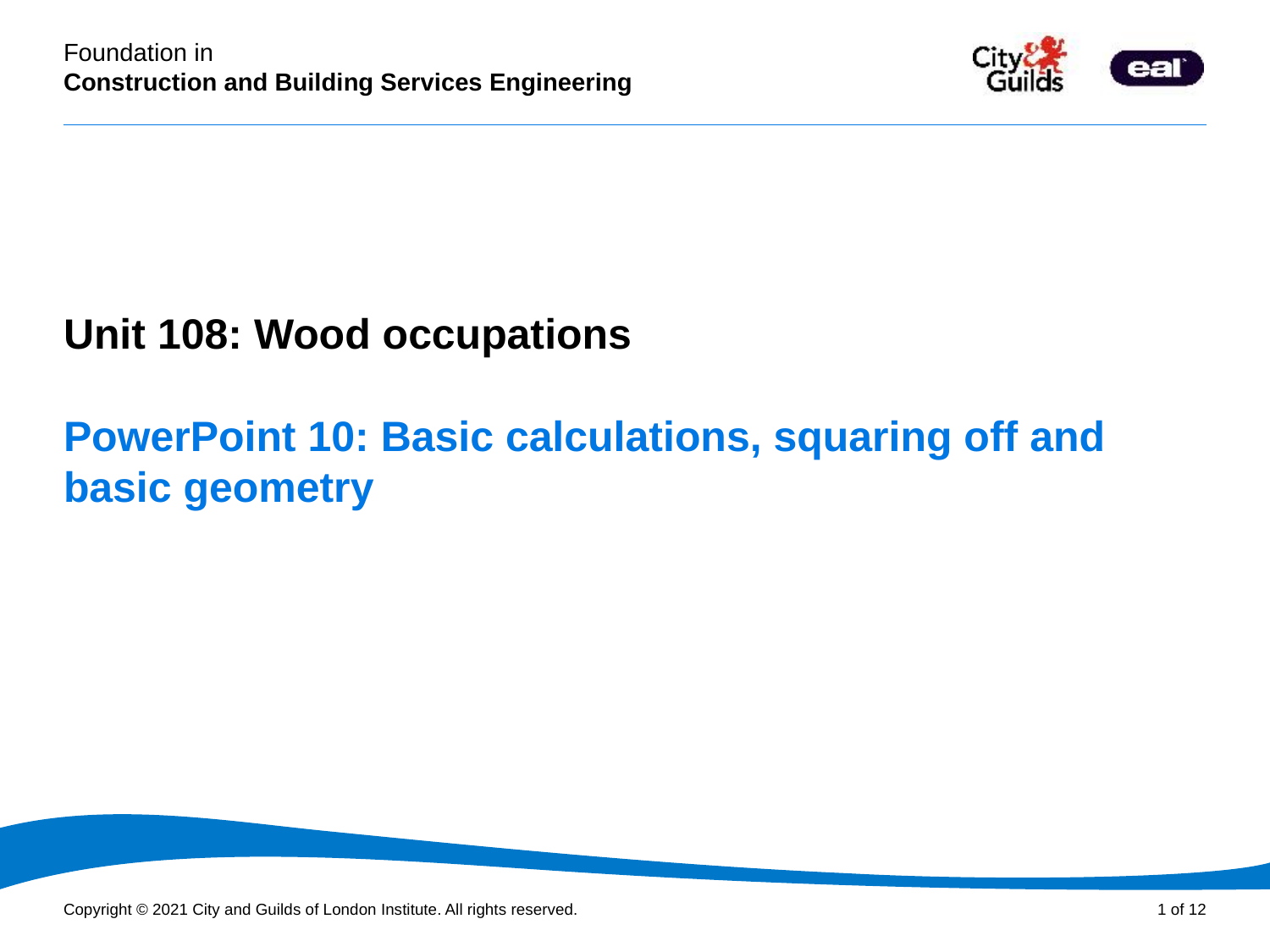

PowerPoint presentation
Unit 108: Wood occupations
# PowerPoint 10: Basic calculations, squaring off and basic geometry